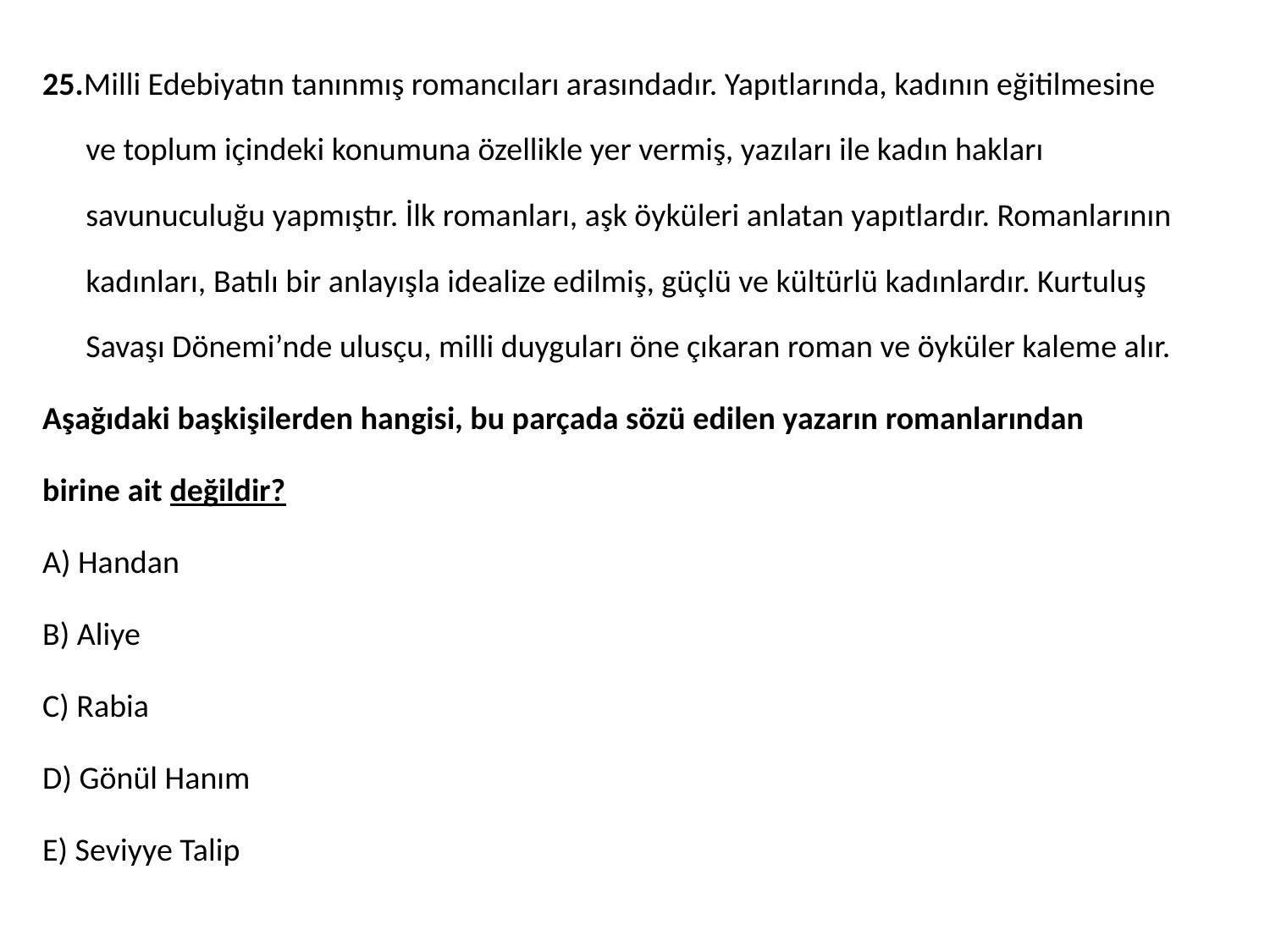

25.Milli Edebiyatın tanınmış romancıları arasındadır. Yapıtlarında, kadının eğitilmesine ve toplum içindeki konumuna özellikle yer vermiş, yazıları ile kadın hakları savunuculuğu yapmıştır. İlk romanları, aşk öyküleri anlatan yapıtlardır. Romanlarının kadınları, Batılı bir anlayışla idealize edilmiş, güçlü ve kültürlü kadınlardır. Kurtuluş Savaşı Dönemi’nde ulusçu, milli duyguları öne çıkaran roman ve öyküler kaleme alır.
Aşağıdaki başkişilerden hangisi, bu parçada sözü edilen yazarın romanlarından
birine ait değildir?
A) Handan
B) Aliye
C) Rabia
D) Gönül Hanım
E) Seviyye Talip